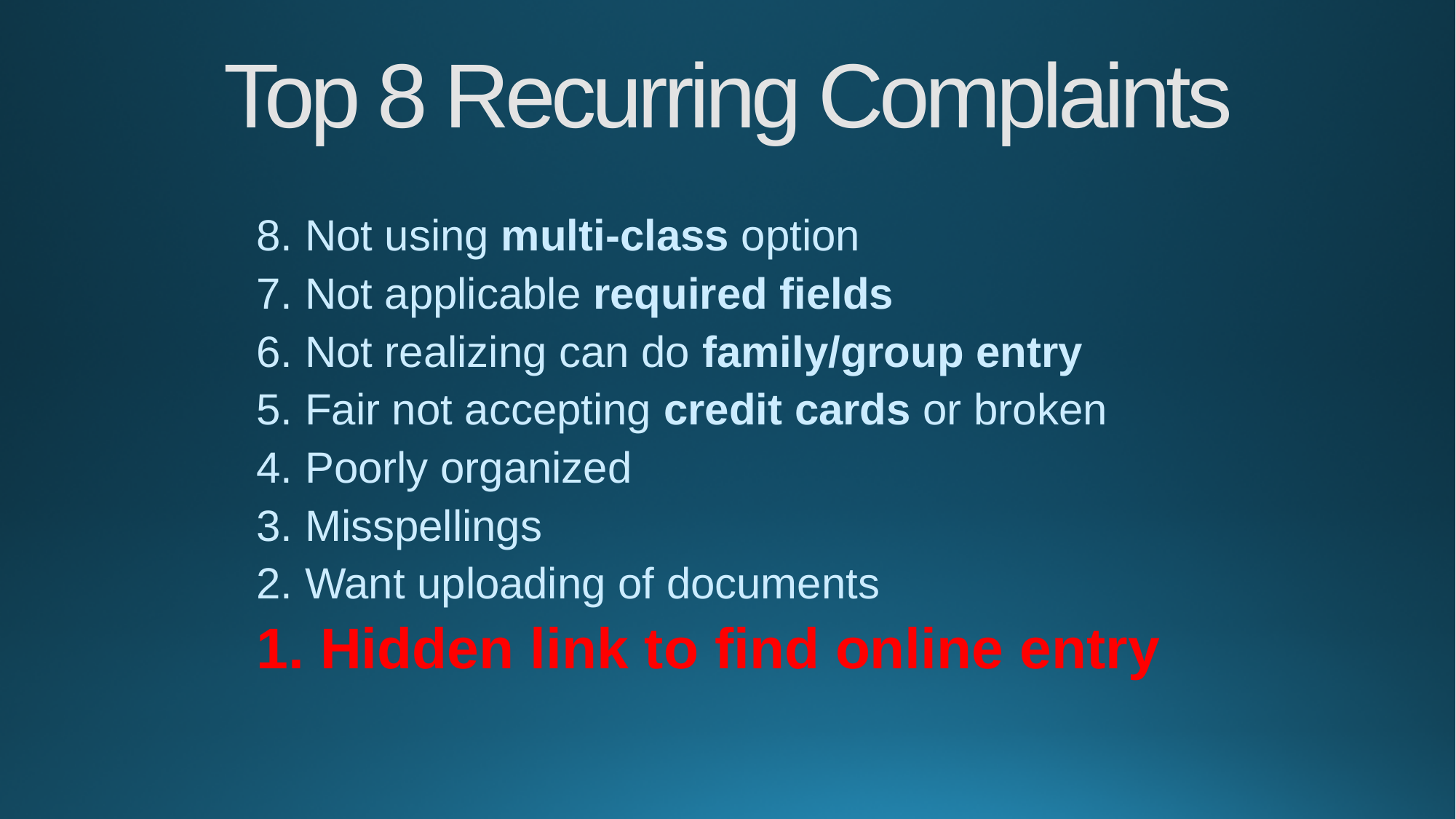

Top 8 Recurring Complaints
8. Not using multi-class option
7. Not applicable required fields
6. Not realizing can do family/group entry
5. Fair not accepting credit cards or broken
4. Poorly organized
3. Misspellings
2. Want uploading of documents
1. Hidden link to find online entry